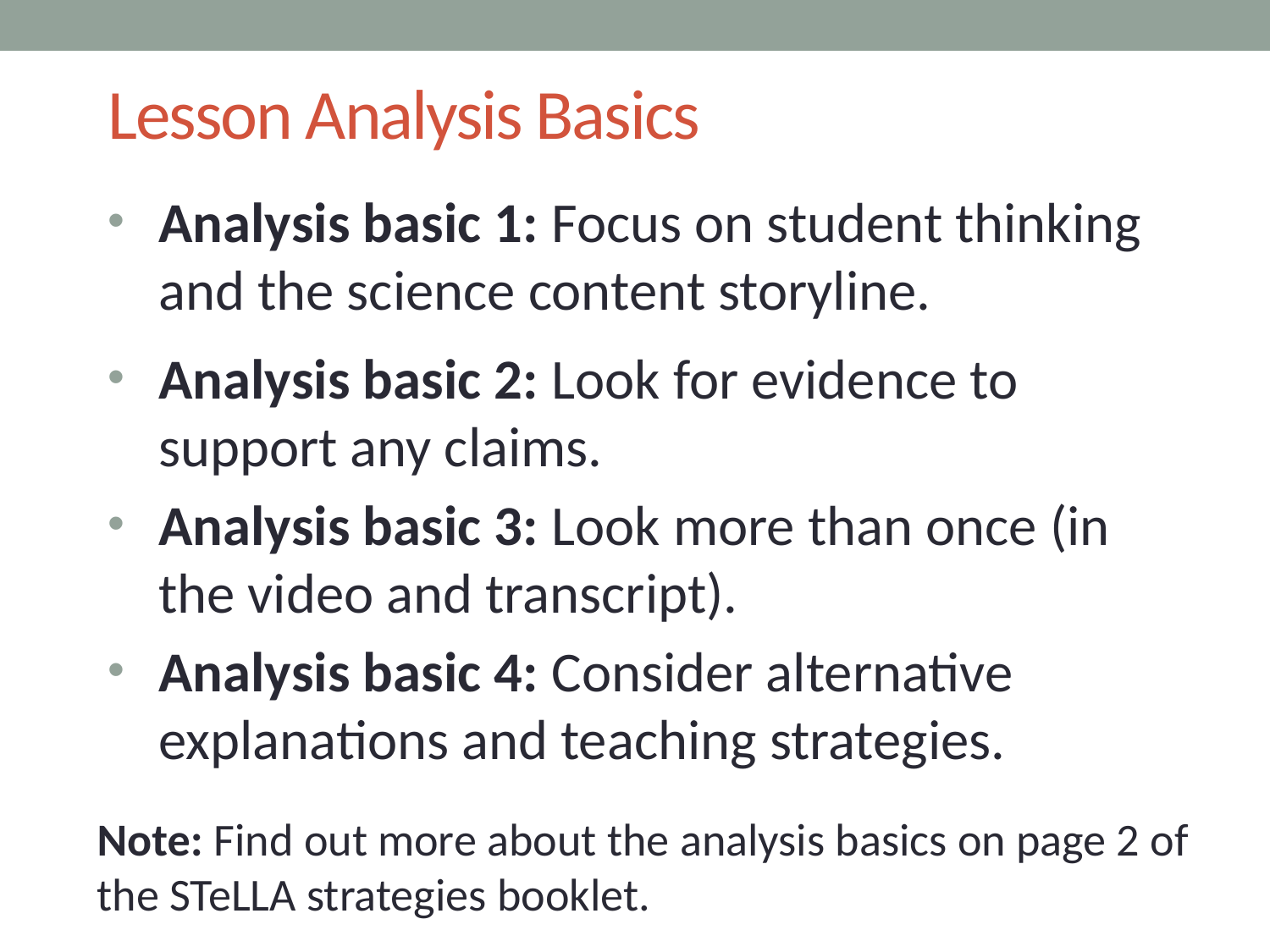

# Lesson Analysis Basics
Analysis basic 1: Focus on student thinking and the science content storyline.
Analysis basic 2: Look for evidence to support any claims.
Analysis basic 3: Look more than once (in the video and transcript).
Analysis basic 4: Consider alternative explanations and teaching strategies.

Note: Find out more about the analysis basics on page 2 of the STeLLA strategies booklet.